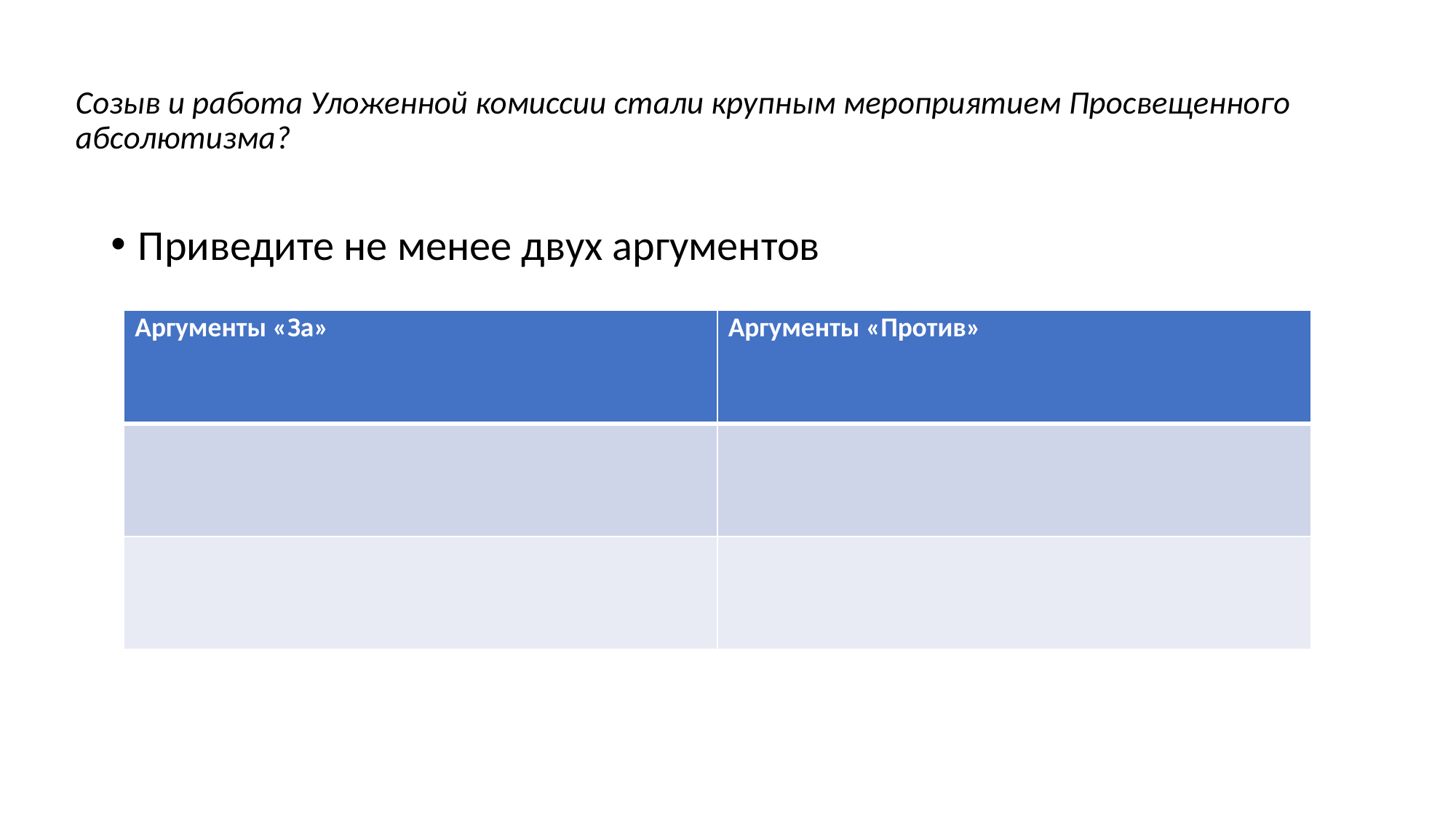

# Созыв и работа Уложенной комиссии стали крупным мероприятием Просвещенного абсолютизма?
Приведите не менее двух аргументов

| Аргументы «За» | Аргументы «Против» |
| --- | --- |
|  |  |
|  |  |